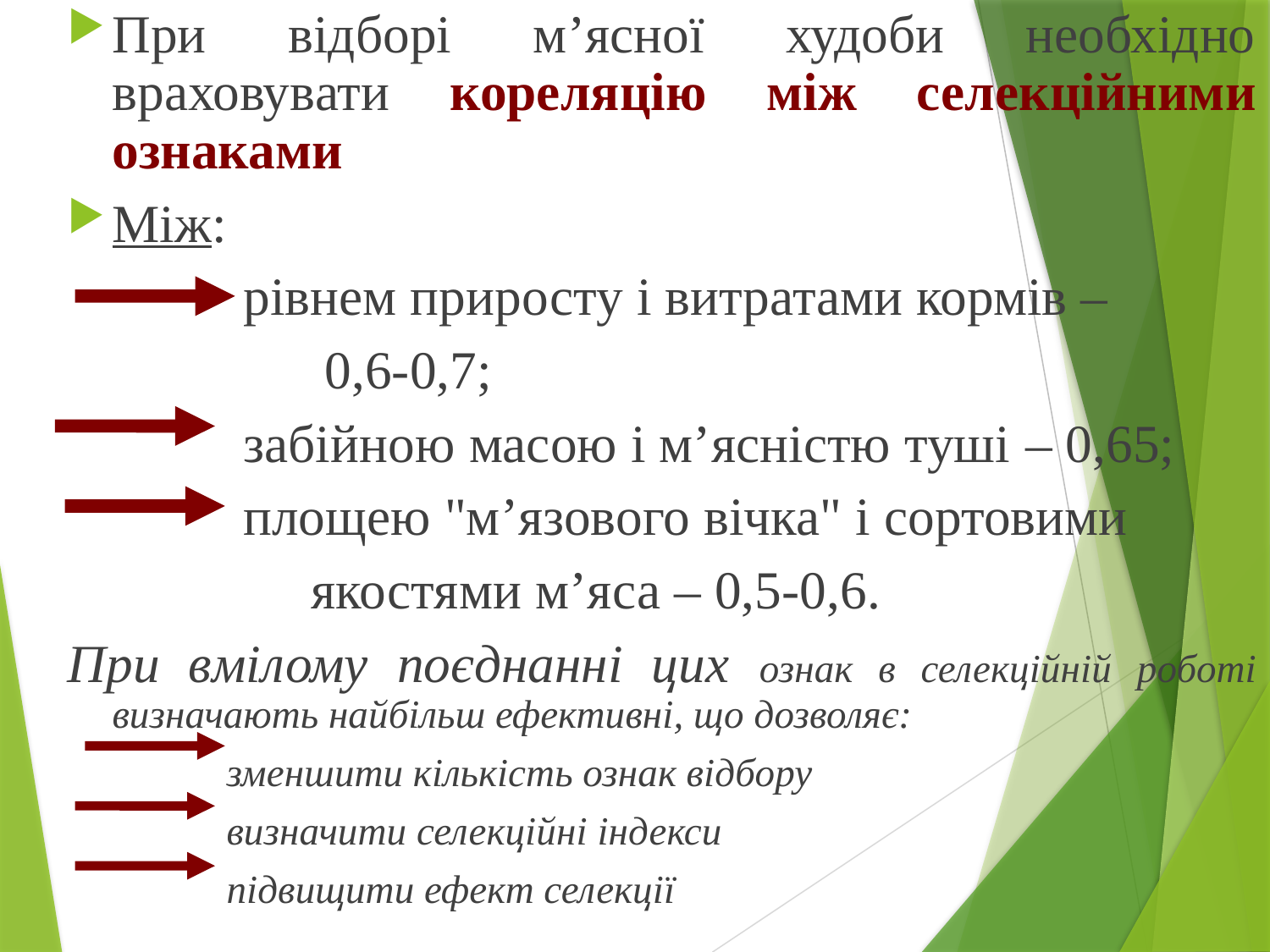

При відборі м’ясної худоби необхідно враховувати кореляцію між селекційними ознаками
Між:
             рівнем приросту і витратами кормів –
                   0,6-0,7;
             забійною масою і м’ясністю туші – 0,65;
             площею "м’язового вічка" і сортовими
                  якостями м’яса – 0,5-0,6.
При вмілому поєднанні цих ознак в селекційній роботі визначають найбільш ефективні, що дозволяє:
                зменшити кількість ознак відбору
                визначити селекційні індекси
                підвищити ефект селекції